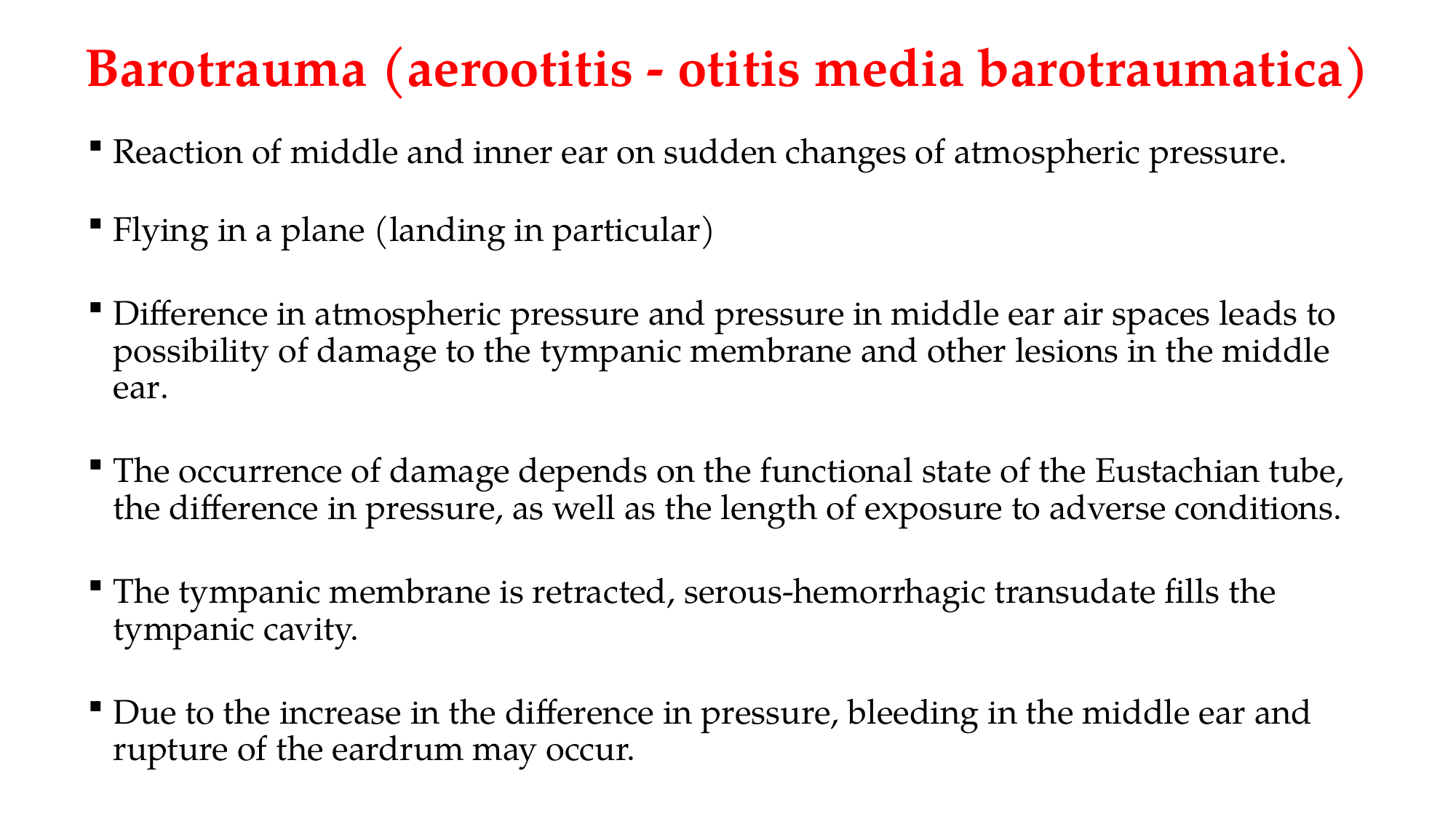

Barotrauma (aerootitis - otitis media barotraumatica)
Reaction of middle and inner ear on sudden changes of atmospheric pressure.

Flying in a plane (landing in particular)

Difference in atmospheric pressure and pressure in middle ear air spaces leads to possibility of damage to the tympanic membrane and other lesions in the middle ear.

The occurrence of damage depends on the functional state of the Eustachian tube, the difference in pressure, as well as the length of exposure to adverse conditions.

The tympanic membrane is retracted, serous-hemorrhagic transudate fills the tympanic cavity.

Due to the increase in the difference in pressure, bleeding in the middle ear and rupture of the eardrum may occur.